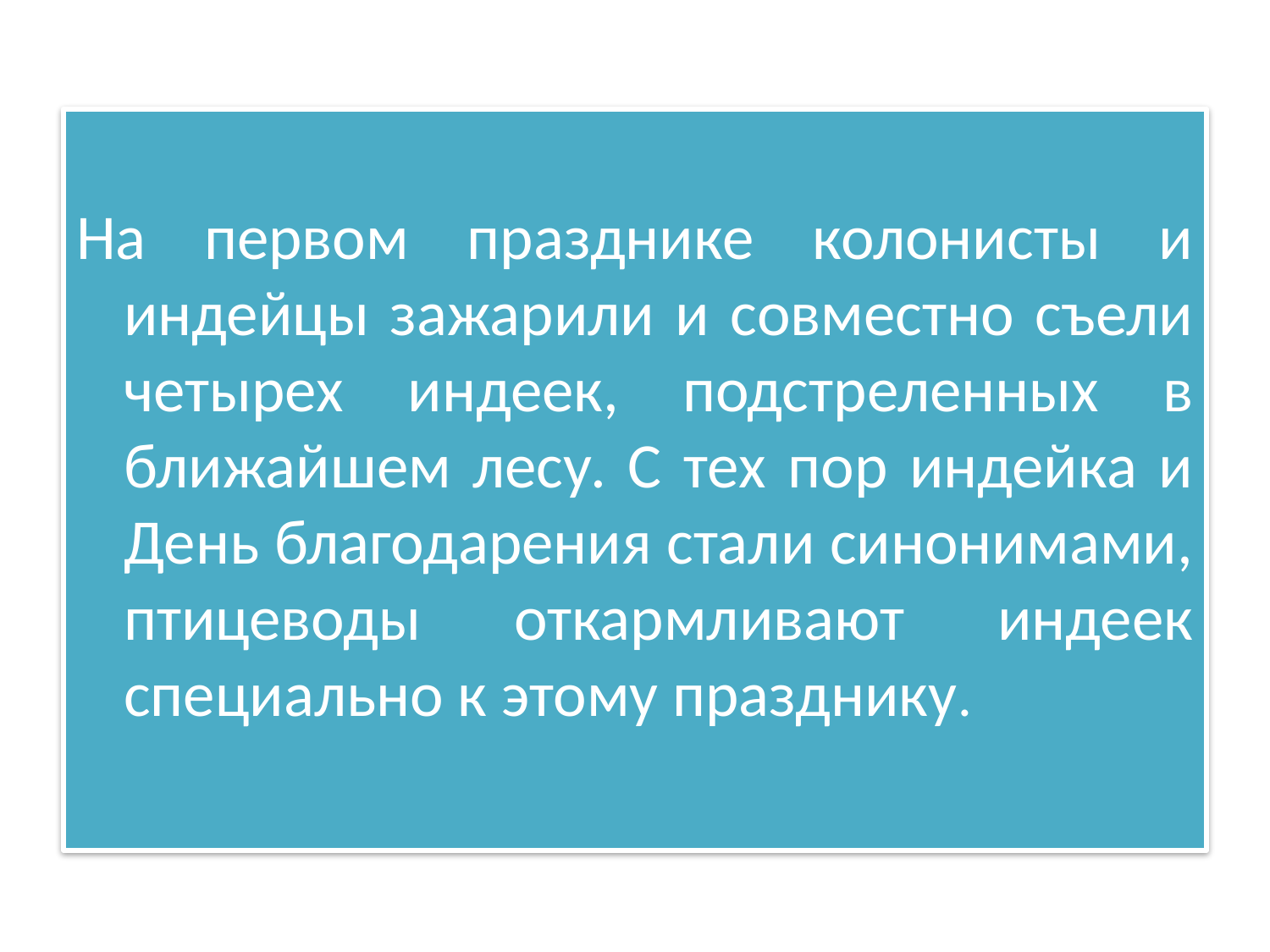

На первом празднике колонисты и индейцы зажарили и совместно съели четырех индеек, подстреленных в ближайшем лесу. С тех пор индейка и День благодарения стали синонимами, птицеводы откармливают индеек специально к этому празднику.